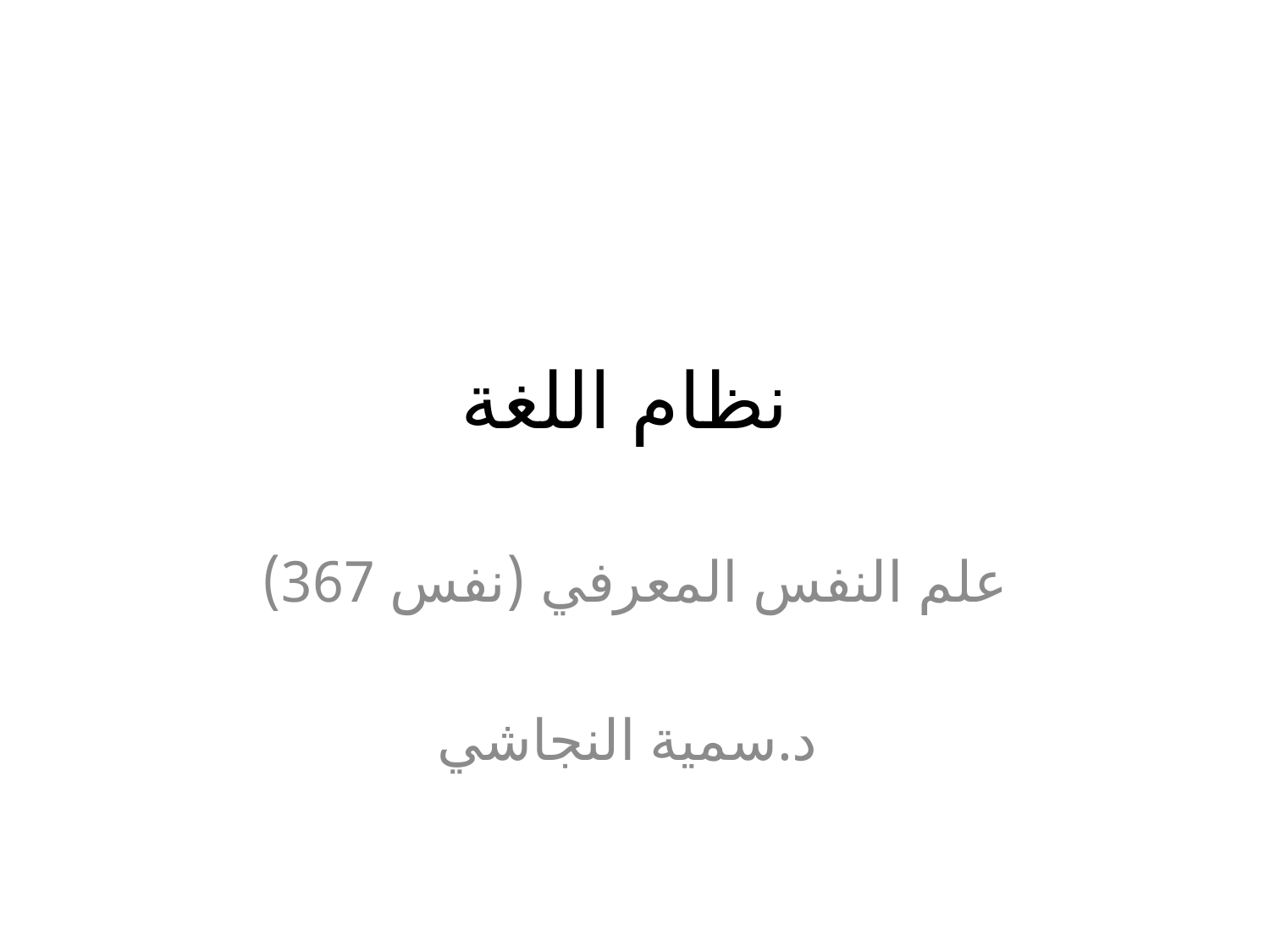

# نظام اللغة
علم النفس المعرفي (نفس 367)

د.سمية النجاشي